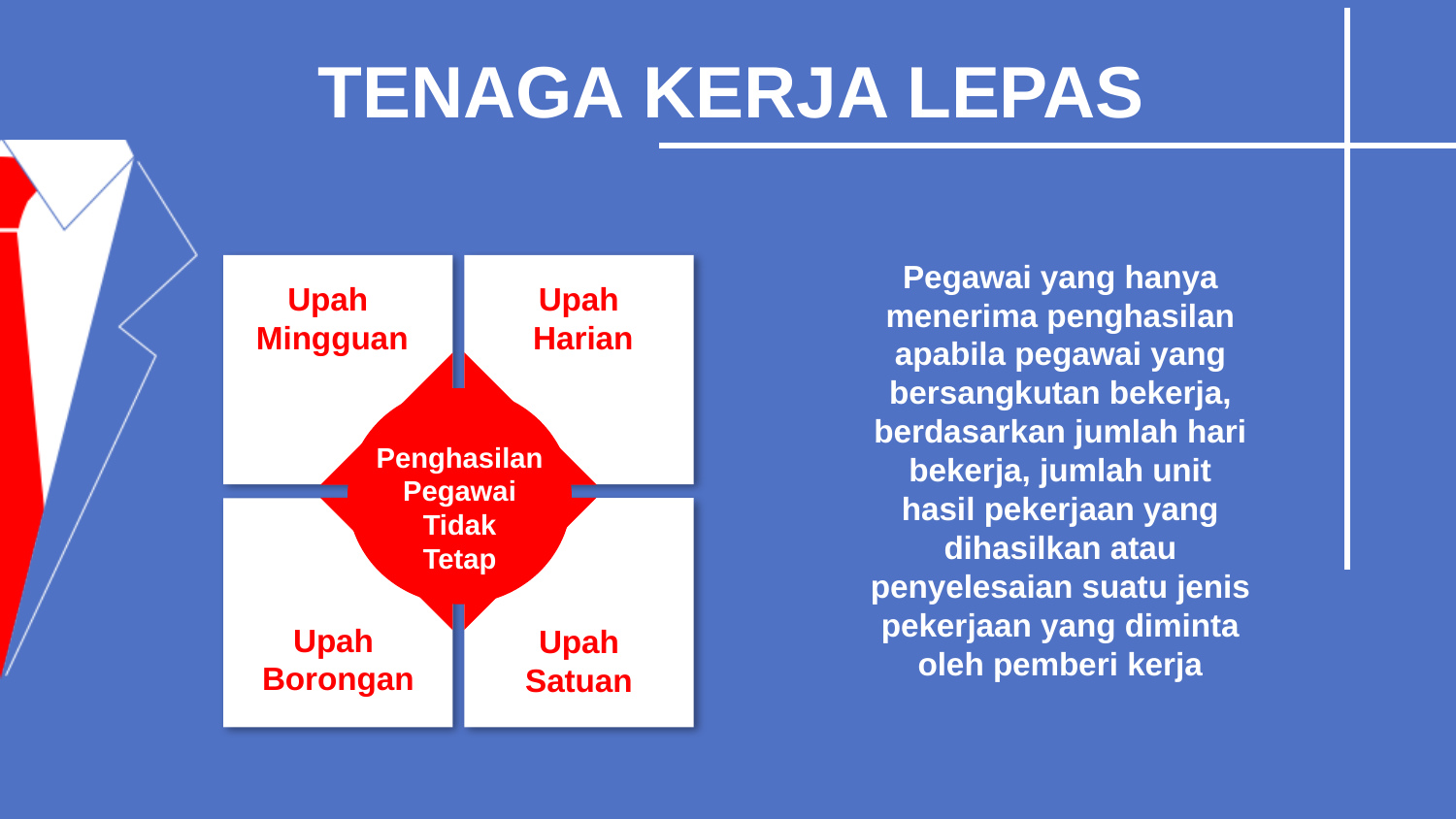

TENAGA KERJA LEPAS
Pegawai yang hanya menerima penghasilan apabila pegawai yang bersangkutan bekerja, berdasarkan jumlah hari bekerja, jumlah unit hasil pekerjaan yang dihasilkan atau penyelesaian suatu jenis pekerjaan yang diminta oleh pemberi kerja
Upah
Harian

Upah
Mingguan

Penghasilan
Pegawai Tidak
Tetap

Upah
Borongan
Upah
Satuan